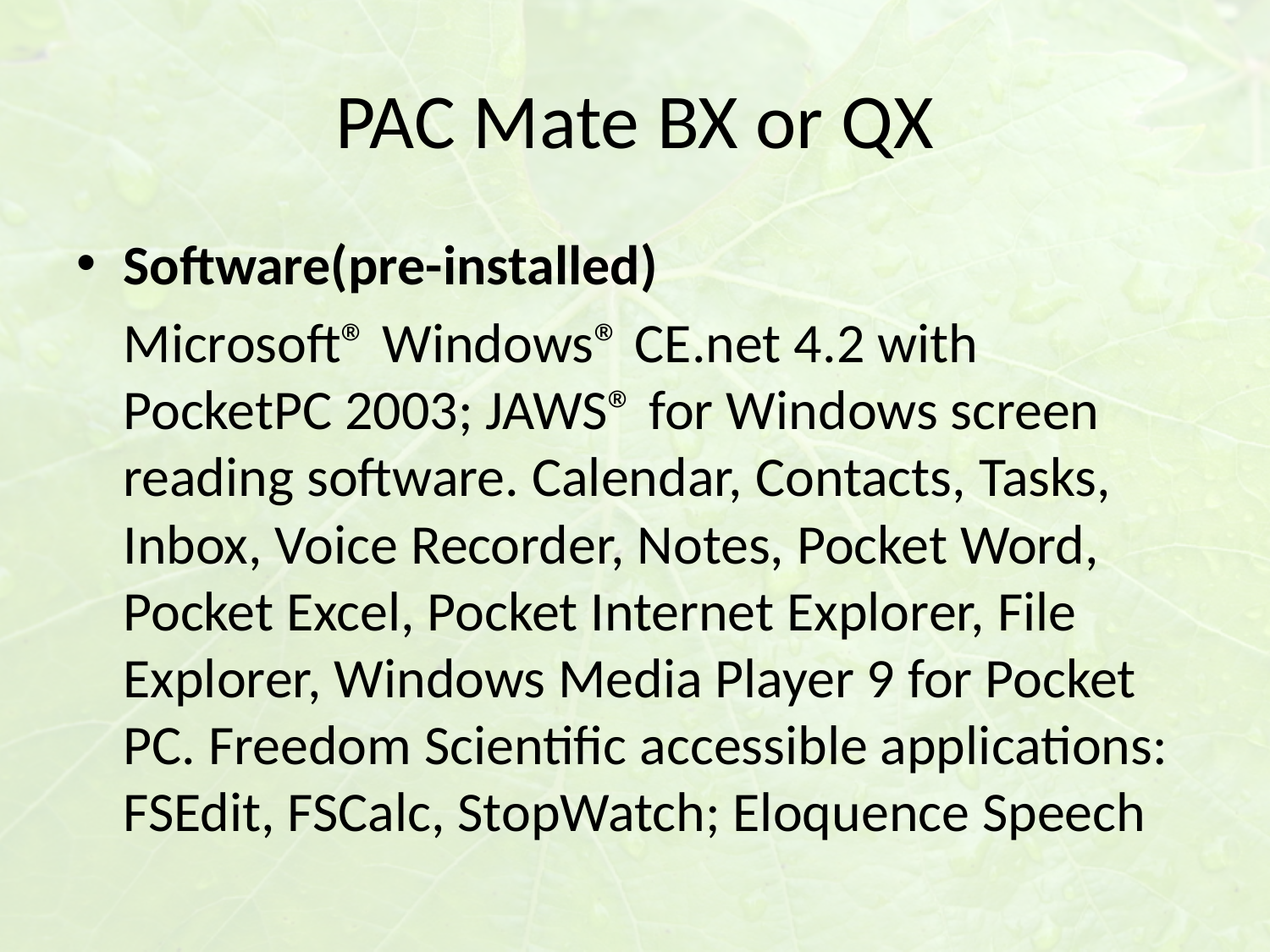

# PAC Mate BX or QX
Software(pre-installed)
	Microsoft® Windows® CE.net 4.2 with PocketPC 2003; JAWS® for Windows screen reading software. Calendar, Contacts, Tasks, Inbox, Voice Recorder, Notes, Pocket Word, Pocket Excel, Pocket Internet Explorer, File Explorer, Windows Media Player 9 for Pocket PC. Freedom Scientific accessible applications: FSEdit, FSCalc, StopWatch; Eloquence Speech